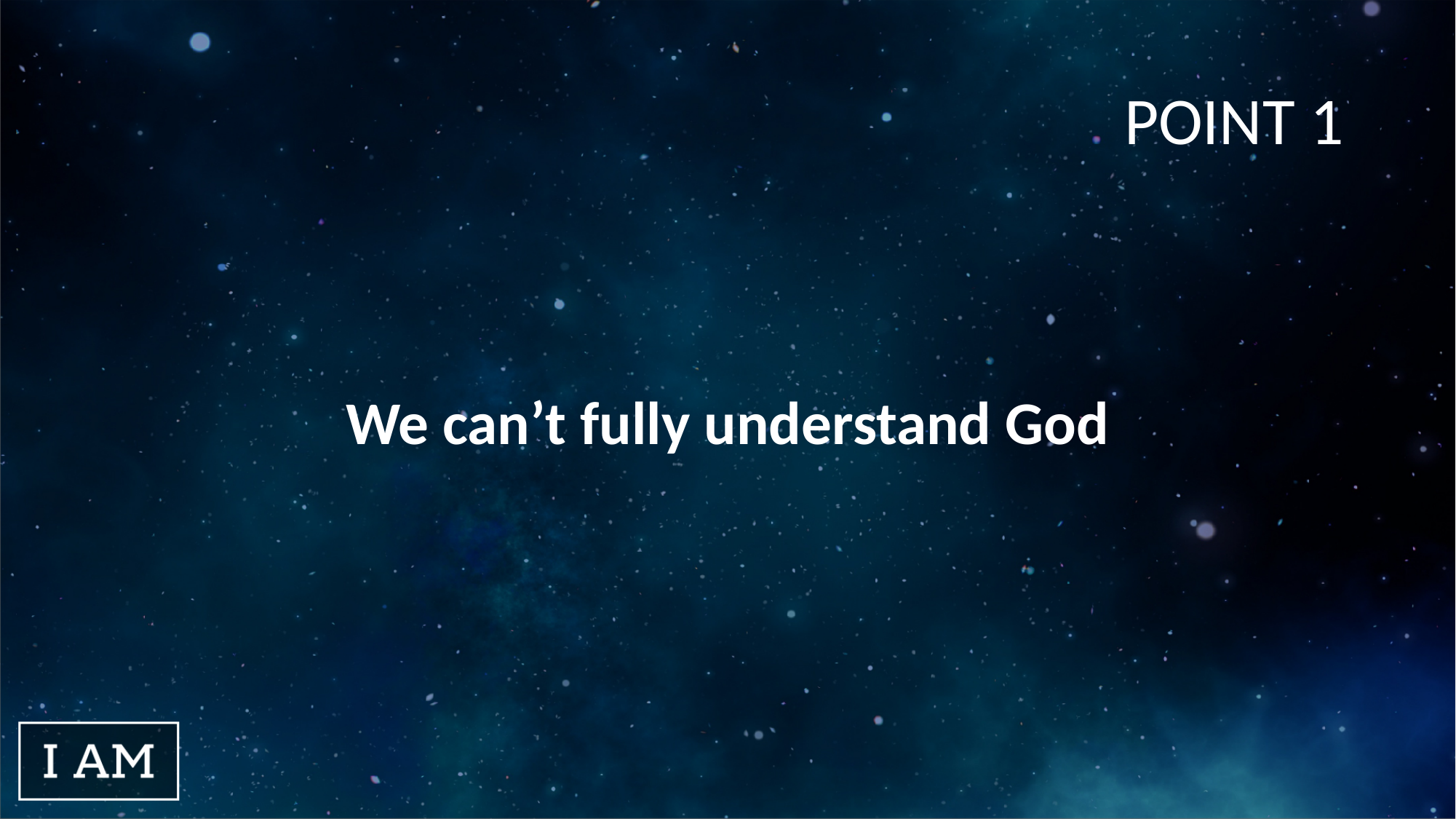

# POINT 1

We can’t fully understand God